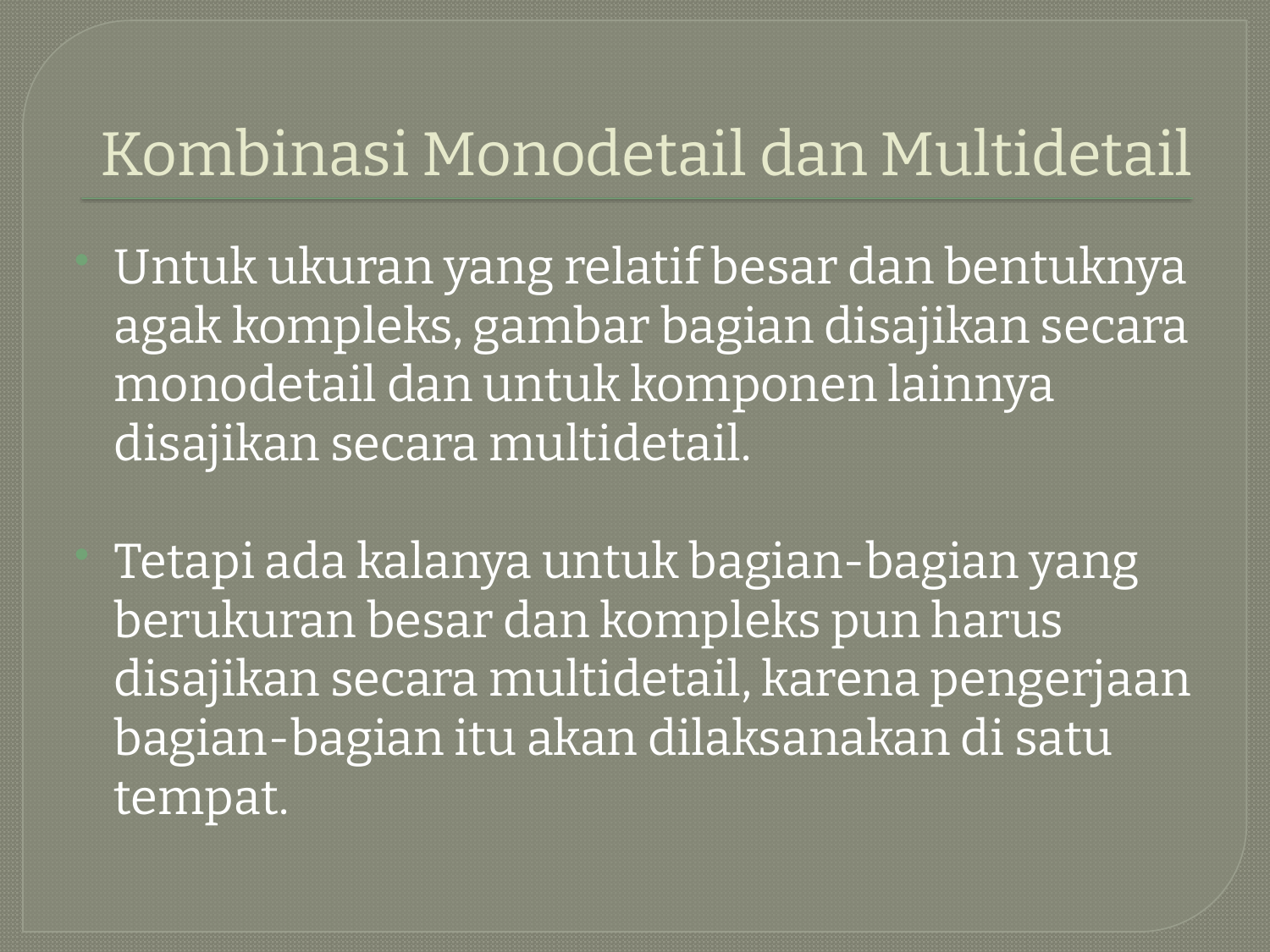

# Kombinasi Monodetail dan Multidetail
Untuk ukuran yang relatif besar dan bentuknya agak kompleks, gambar bagian disajikan secara monodetail dan untuk komponen lainnya disajikan secara multidetail.

Tetapi ada kalanya untuk bagian-bagian yang berukuran besar dan kompleks pun harus disajikan secara multidetail, karena pengerjaan bagian-bagian itu akan dilaksanakan di satu tempat.